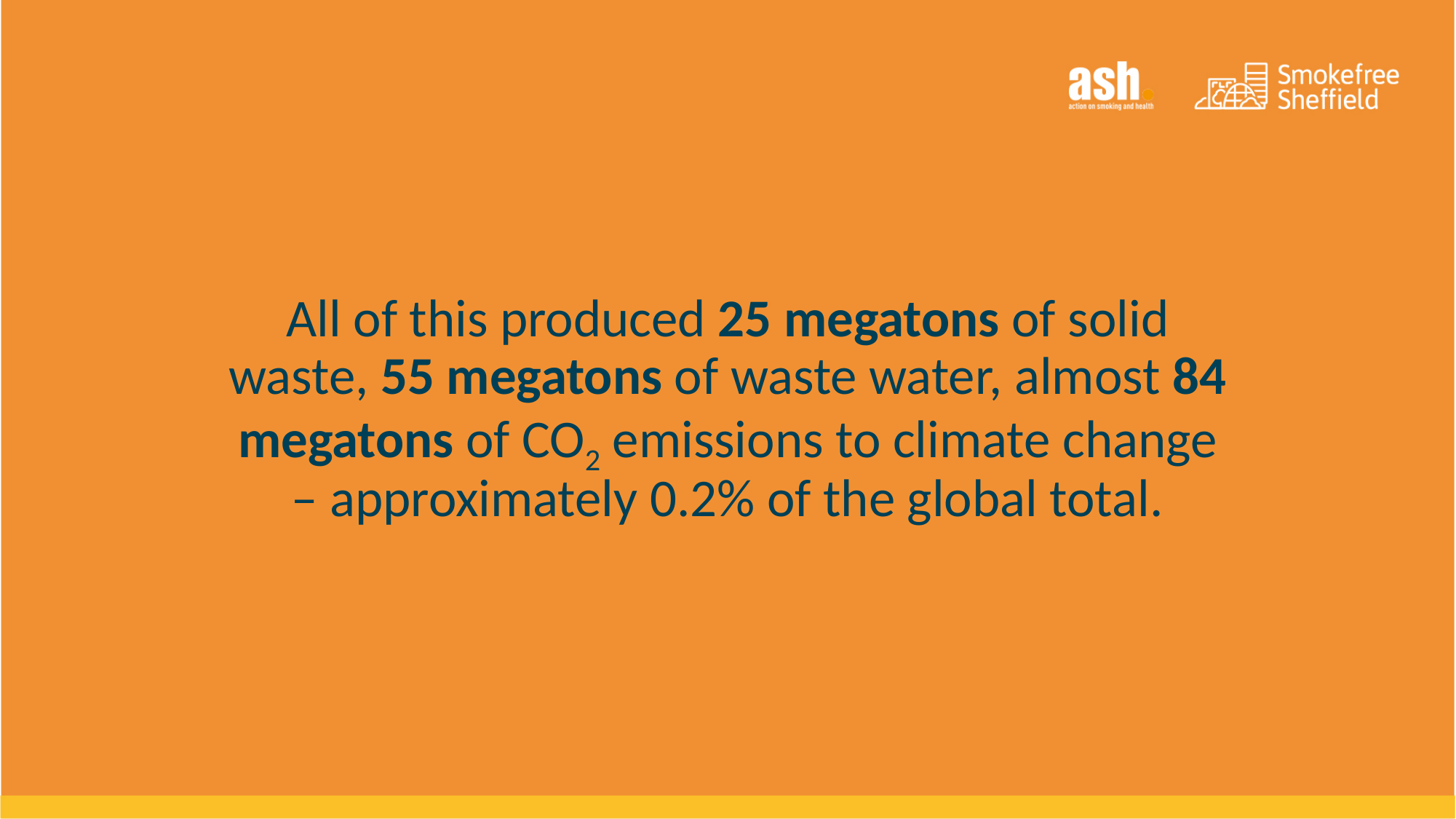

All of this produced 25 megatons of solid waste, 55 megatons of waste water, almost 84 megatons of CO2 emissions to climate change – approximately 0.2% of the global total.